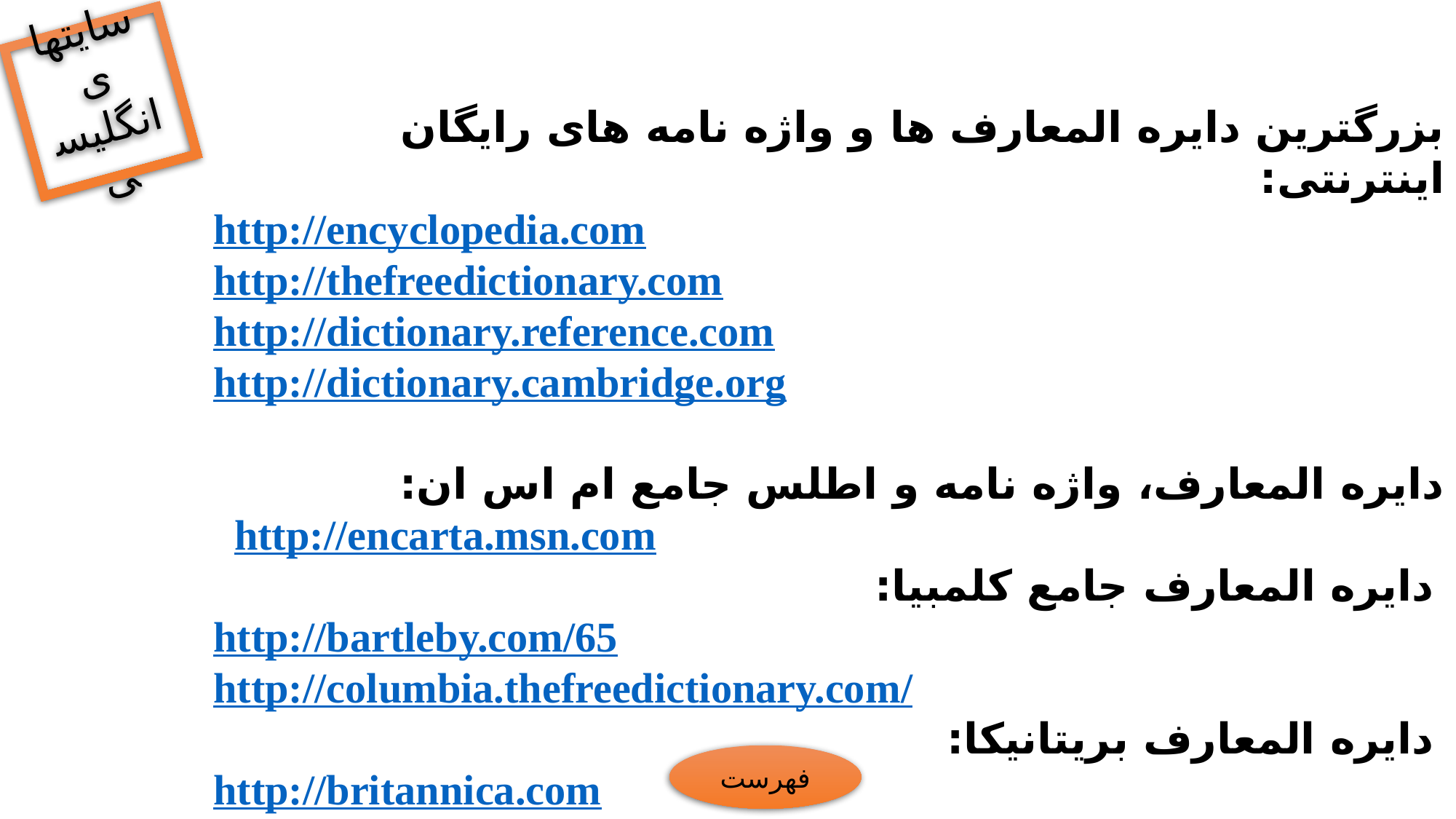

سایتهای انگلیسی
بزرگترین دایره المعارف ها و واژه نامه های رایگان اینترنتی:
http://encyclopedia.com
http://thefreedictionary.com
http://dictionary.reference.com
http://dictionary.cambridge.org

دایره المعارف، واژه نامه و اطلس جامع ام اس ان:
http://encarta.msn.com
 دایره المعارف جامع کلمبیا:
http://bartleby.com/65
http://columbia.thefreedictionary.com/
 دایره المعارف بریتانیکا:
http://britannica.com
فهرست